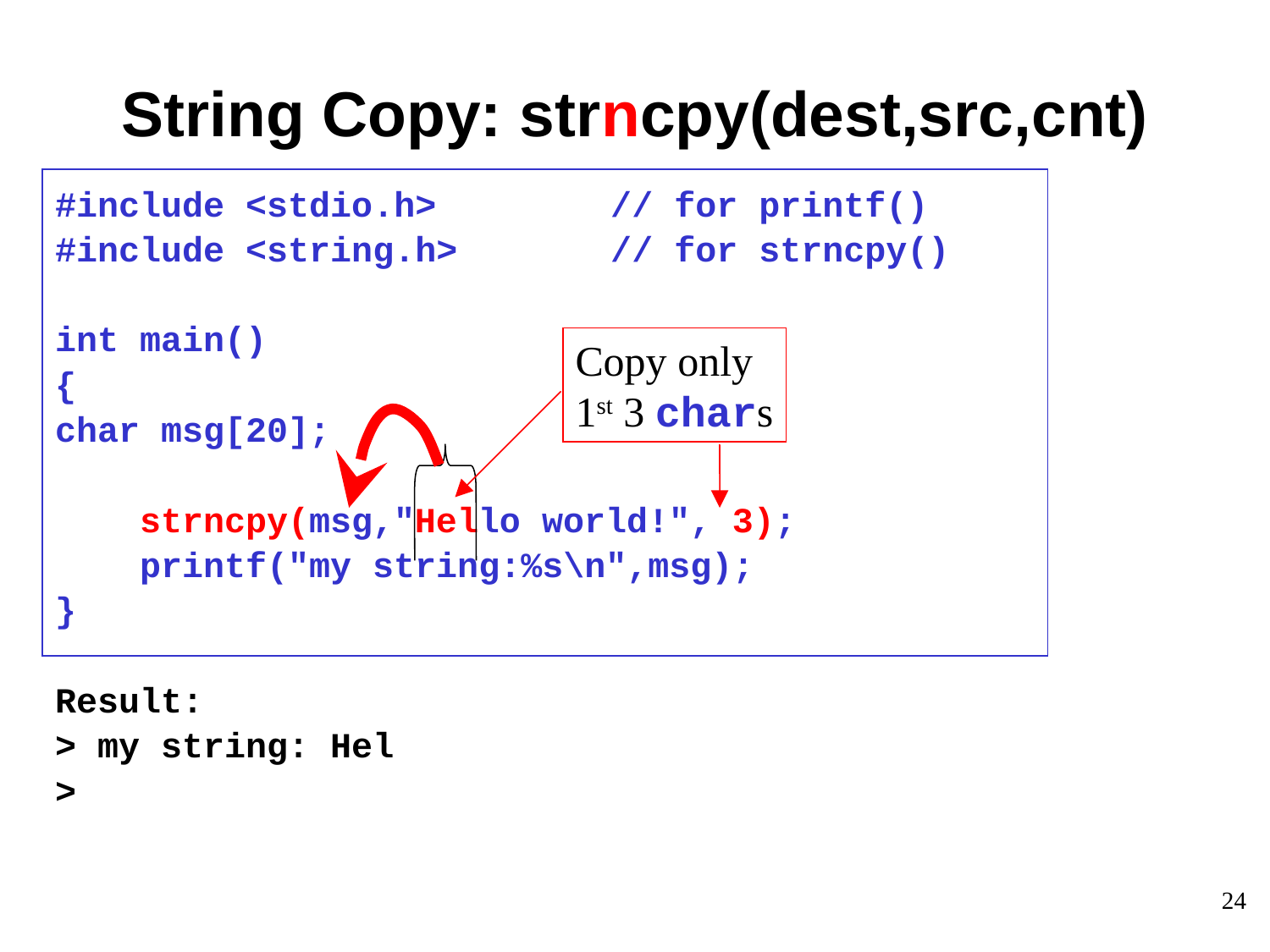

# String Copy: strncpy(dest,src,cnt)

#include <stdio.h>		// for printf()
#include <string.h>		// for strncpy()

int main()
{
char msg[20];

    strncpy(msg,"Hello world!", 3);
    printf("my string:%s\n",msg);
}

Result:
> my string: Hel
>

Copy only
1st 3 chars

24